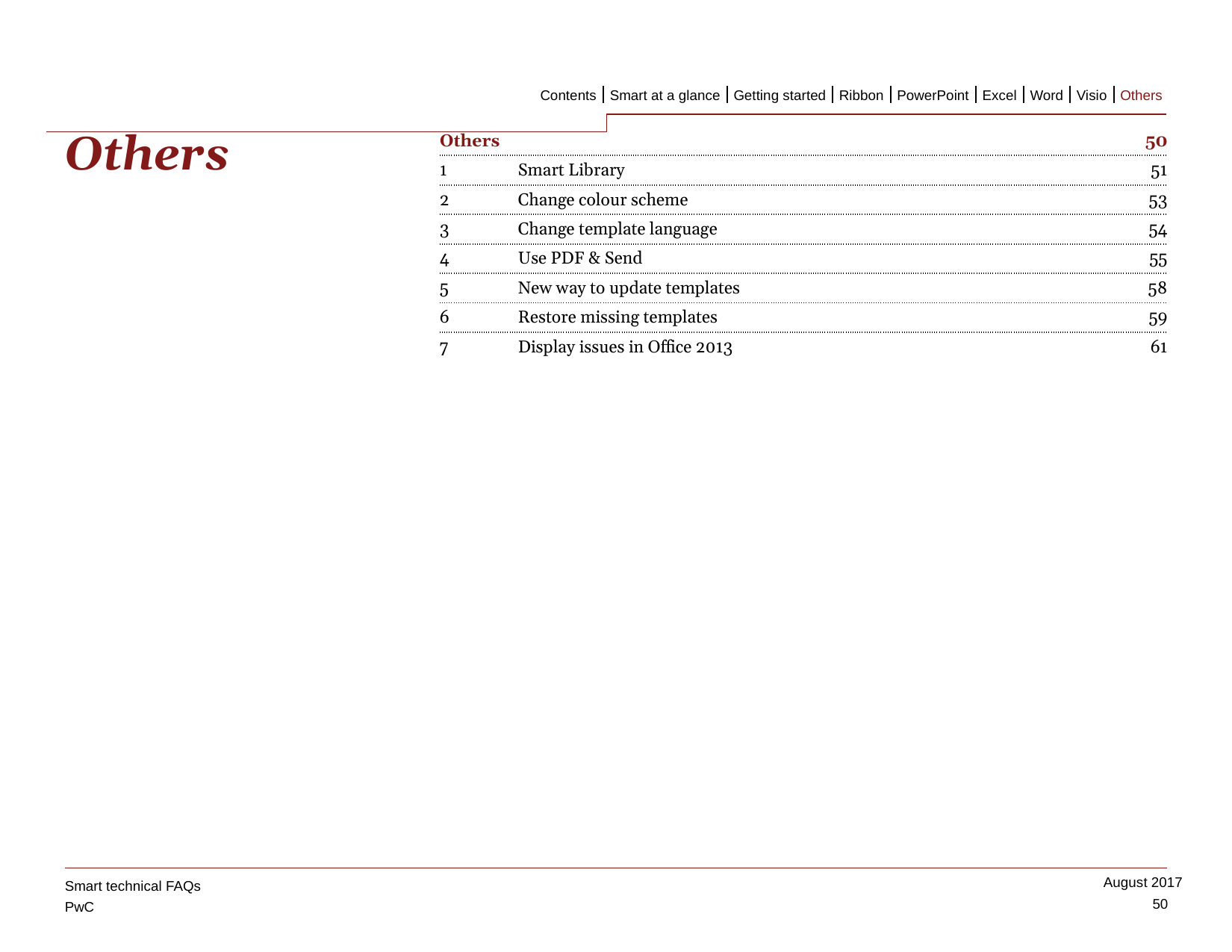

-1 Others
Contents
Smart at a glance
Getting started
Ribbon
PowerPoint
Excel
Word
Visio
Others
# Others
| Others | 50 |
| --- | --- |
| 1 Smart Library | 51 |
| 2 Change colour scheme | 53 |
| 3 Change template language | 54 |
| 4 Use PDF & Send | 55 |
| 5 New way to update templates | 58 |
| 6 Restore missing templates | 59 |
| 7 Display issues in Office 2013 | 61 |

Smart technical FAQs
50